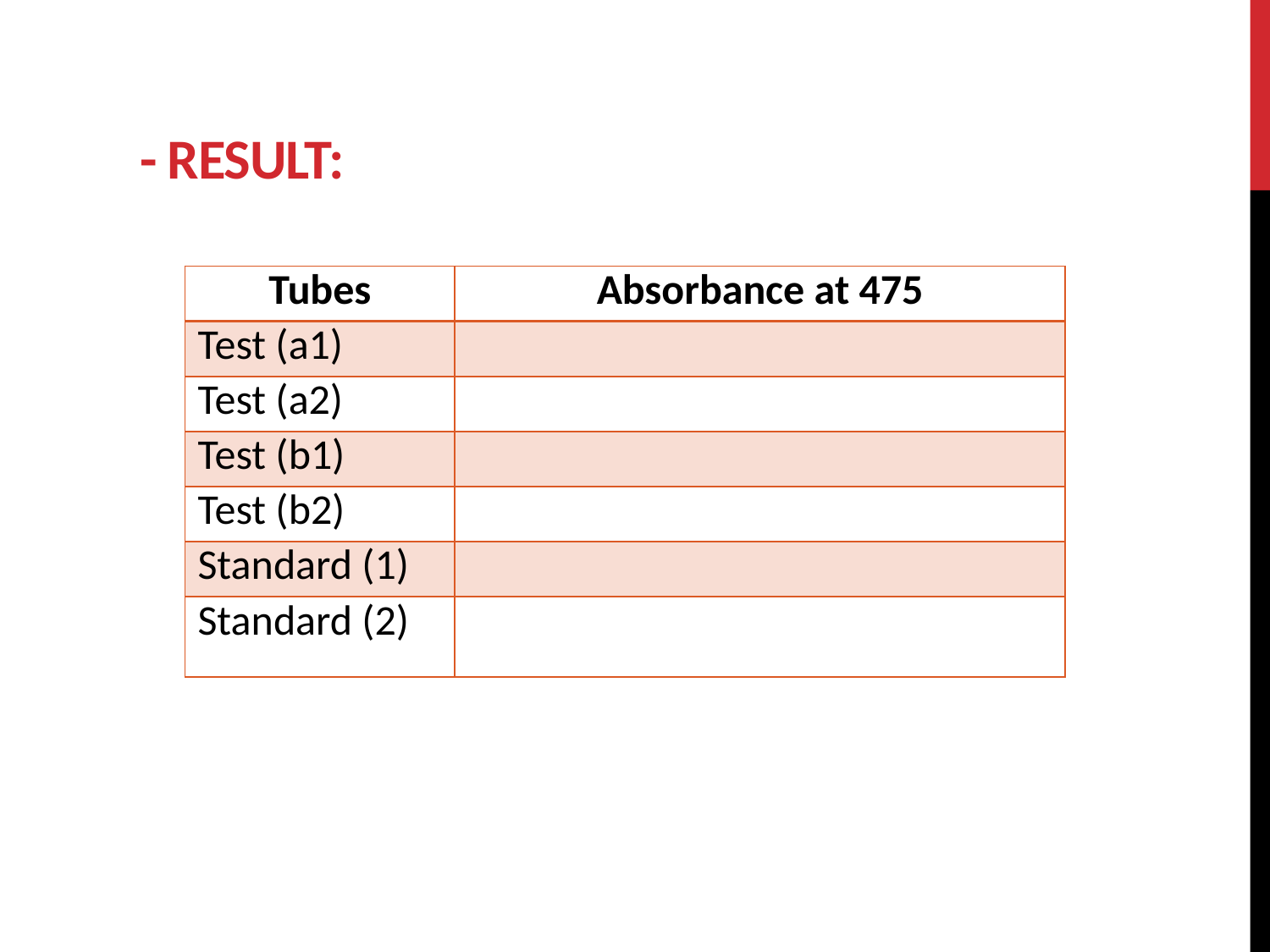

- Result:
| Tubes | Absorbance at 475 |
| --- | --- |
| Test (a1) |  |
| Test (a2) |  |
| Test (b1) |  |
| Test (b2) |  |
| Standard (1) |  |
| Standard (2) |  |